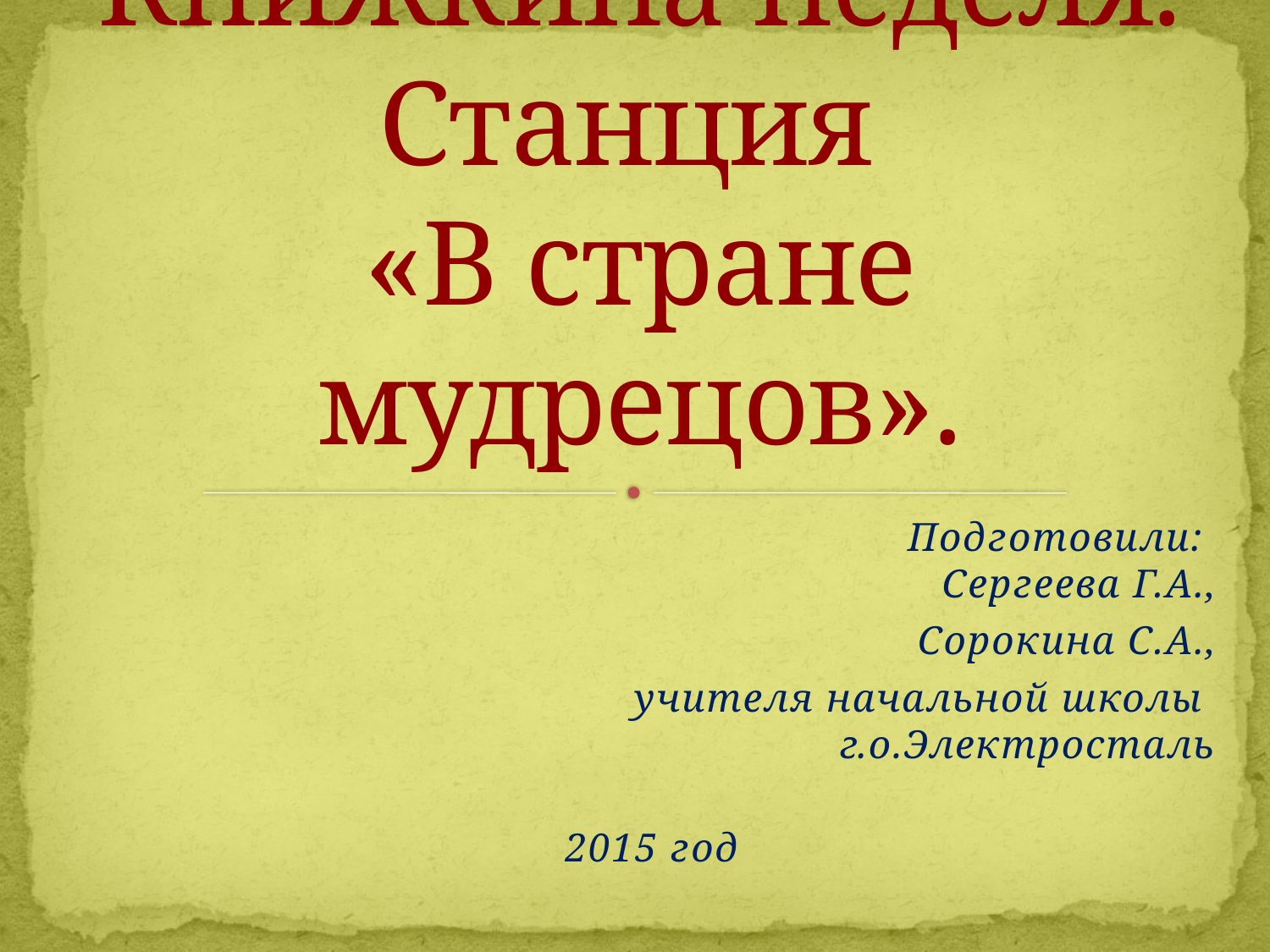

# Книжкина неделя. Станция «В стране мудрецов».
Подготовили:
Сергеева Г.А.,
Сорокина С.А.,
учителя начальной школы
г.о.Электросталь
2015 год